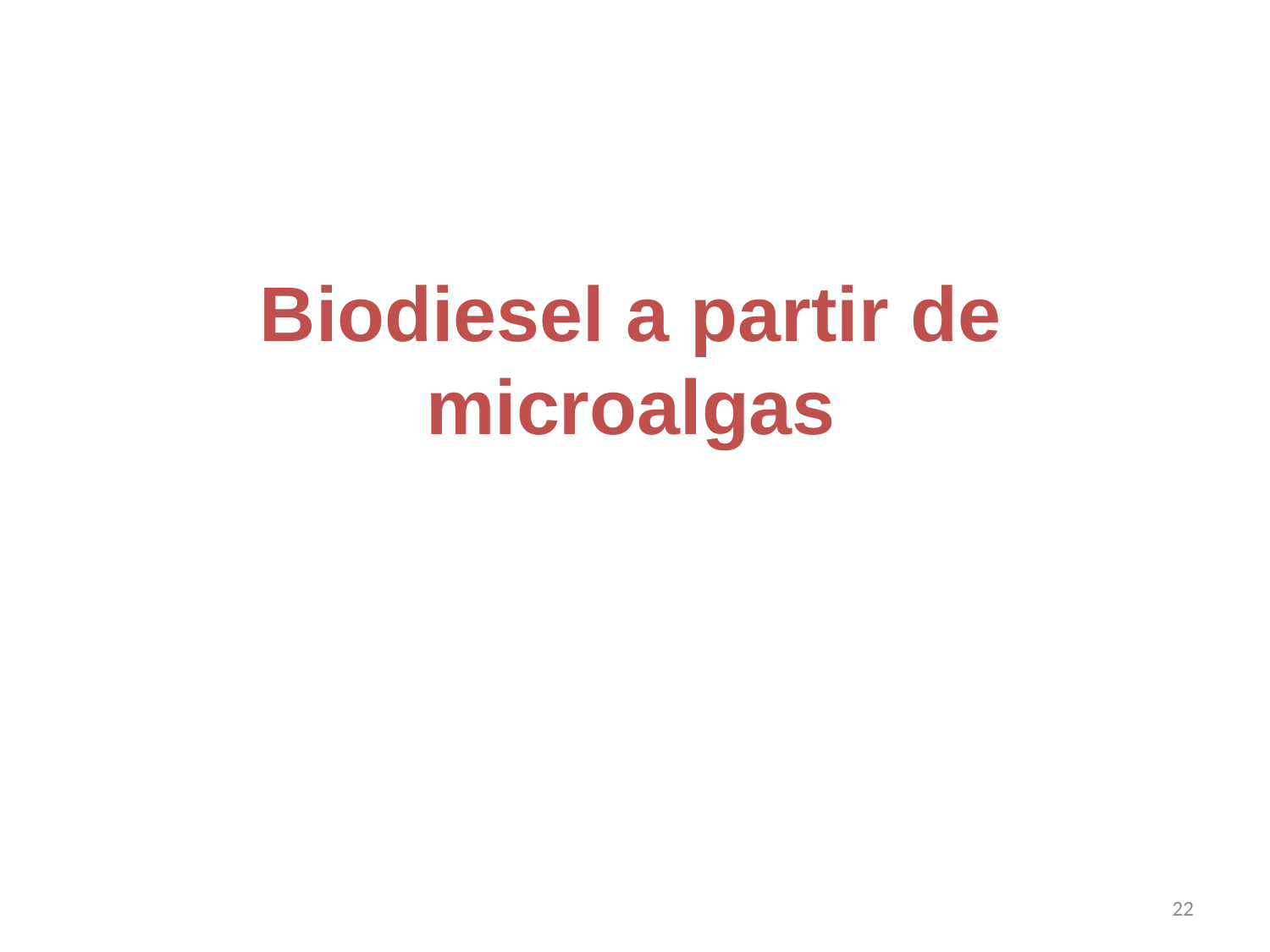

# Biodiesel a partir de microalgas
22